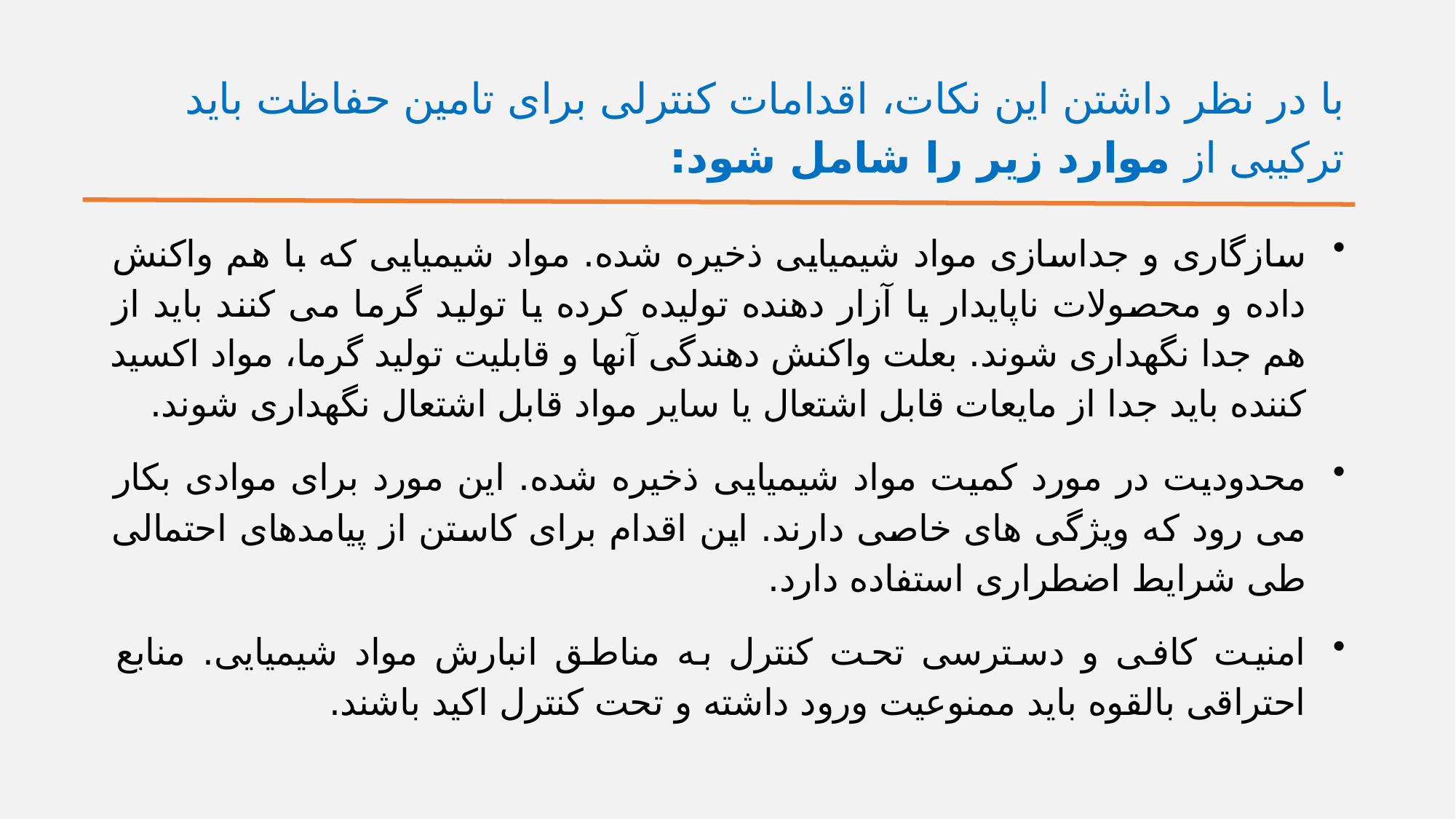

# با در نظر داشتن این نکات، اقدامات کنترلی برای تامین حفاظت باید ترکیبی از موارد زیر را شامل شود:
سازگاری و جداسازی مواد شیمیایی ذخیره شده. مواد شیمیایی که با هم واکنش داده و محصولات ناپایدار یا آزار دهنده تولیده کرده یا تولید گرما می کنند باید از هم جدا نگهداری شوند. بعلت واکنش دهندگی آنها و قابلیت تولید گرما، مواد اکسید کننده باید جدا از مایعات قابل اشتعال یا سایر مواد قابل اشتعال نگهداری شوند.
محدودیت در مورد کمیت مواد شیمیایی ذخیره شده. این مورد برای موادی بکار می رود که ویژگی های خاصی دارند. این اقدام برای کاستن از پیامدهای احتمالی طی شرایط اضطراری استفاده دارد.
امنیت کافی و دسترسی تحت کنترل به مناطق انبارش مواد شیمیایی. منابع احتراقی بالقوه باید ممنوعیت ورود داشته و تحت کنترل اکید باشند.